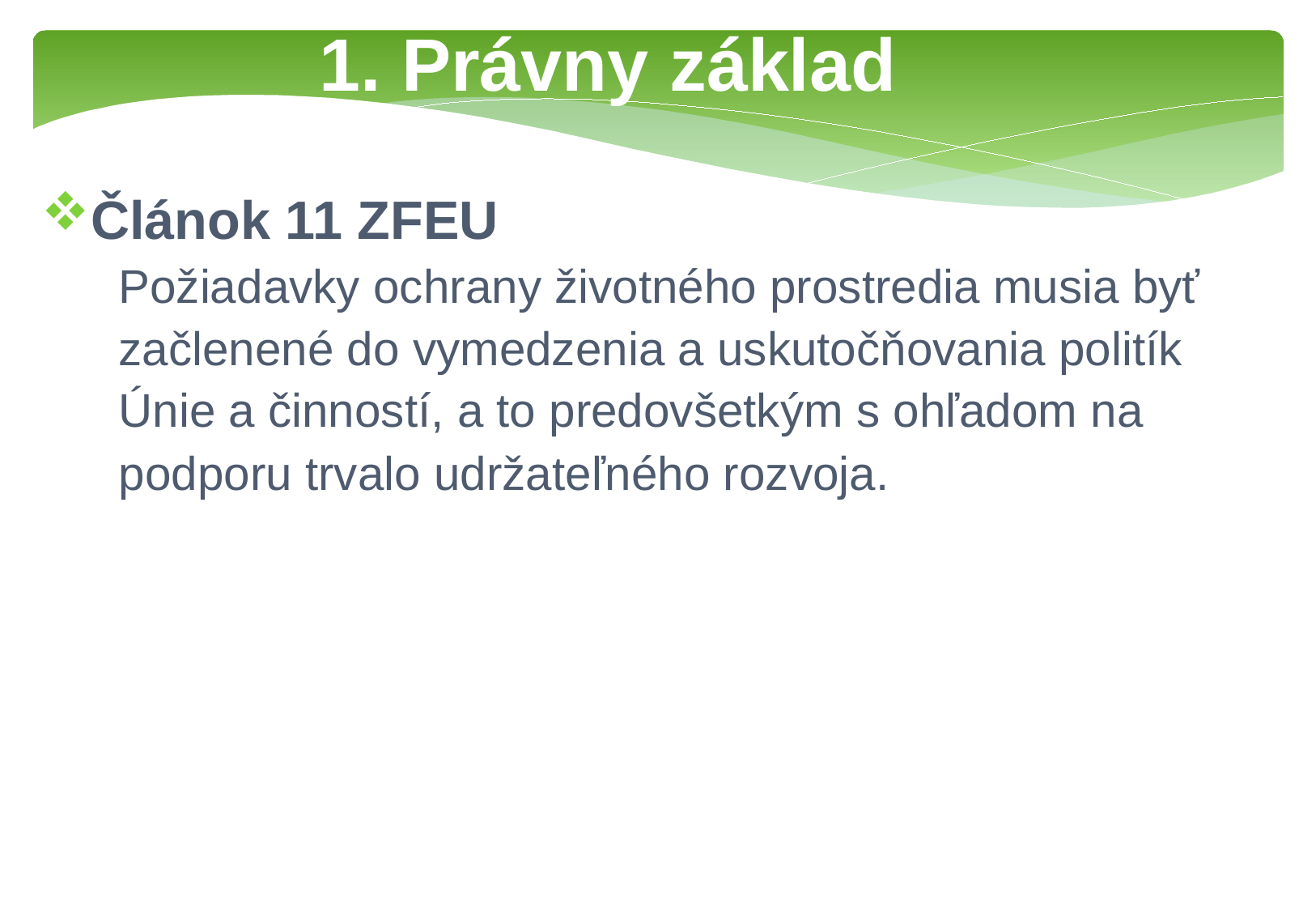

1. Právny základ
Článok 11 ZFEU
Požiadavky ochrany životného prostredia musia byť začlenené do vymedzenia a uskutočňovania politík Únie a činností, a to predovšetkým s ohľadom na podporu trvalo udržateľného rozvoja.